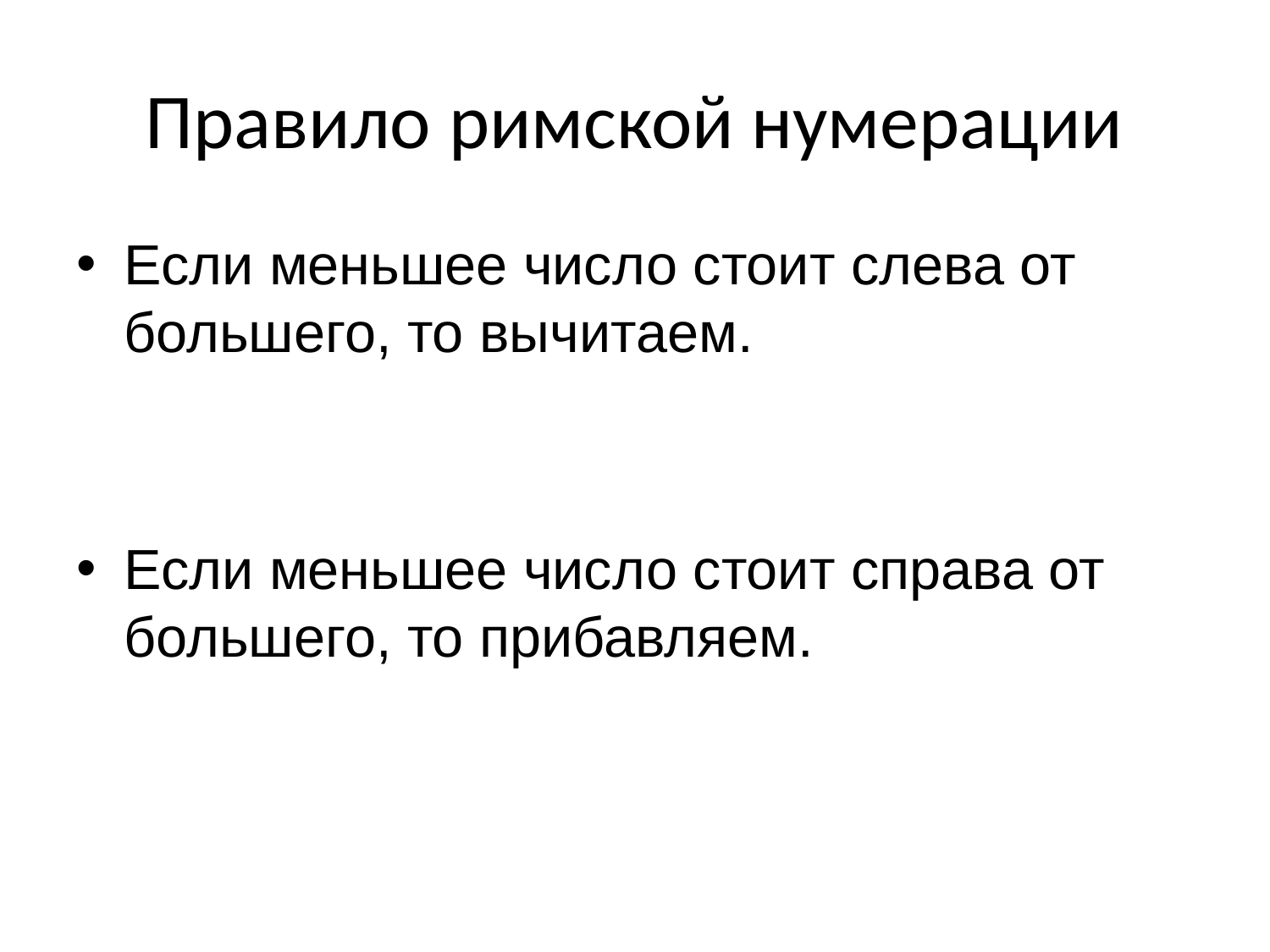

# Правило римской нумерации
Если меньшее число стоит слева от большего, то вычитаем.

Если меньшее число стоит справа от большего, то прибавляем.